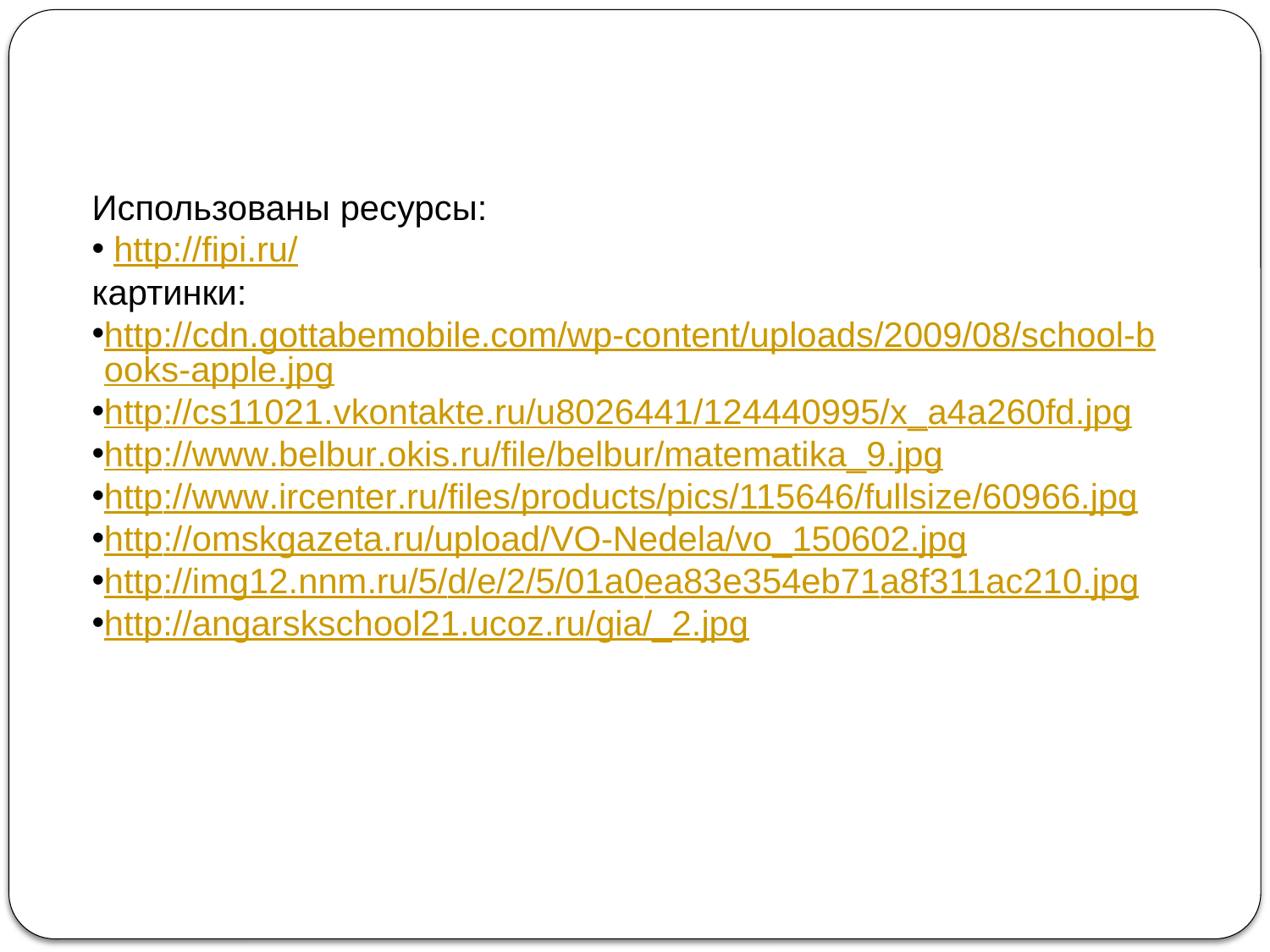

Использованы ресурсы:
 http://fipi.ru/
картинки:
http://cdn.gottabemobile.com/wp-content/uploads/2009/08/school-books-apple.jpg
http://cs11021.vkontakte.ru/u8026441/124440995/x_a4a260fd.jpg
http://www.belbur.okis.ru/file/belbur/matematika_9.jpg
http://www.ircenter.ru/files/products/pics/115646/fullsize/60966.jpg
http://omskgazeta.ru/upload/VO-Nedela/vo_150602.jpg
http://img12.nnm.ru/5/d/e/2/5/01a0ea83e354eb71a8f311ac210.jpg
http://angarskschool21.ucoz.ru/gia/_2.jpg